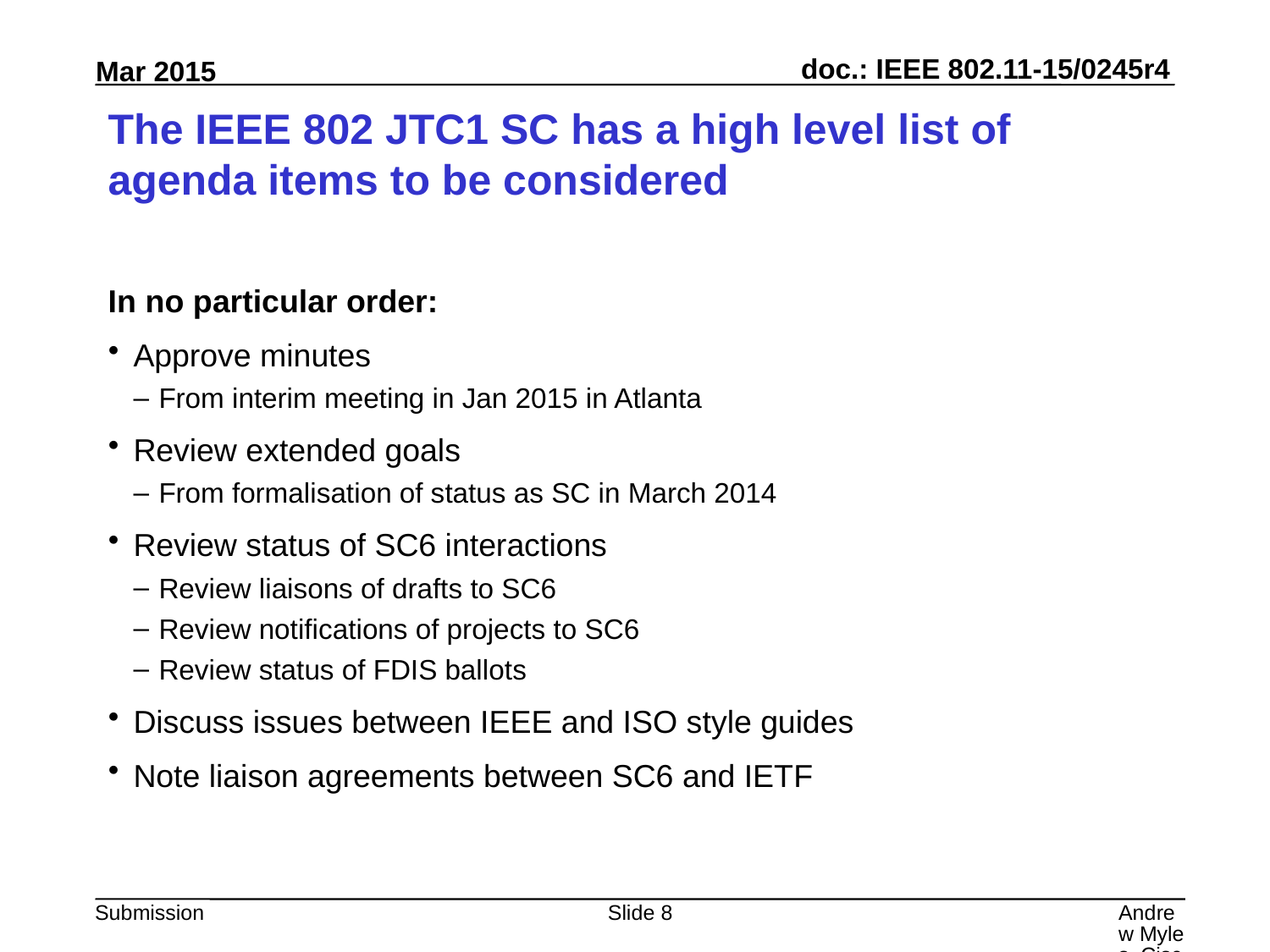

# The IEEE 802 JTC1 SC has a high level list of agenda items to be considered
In no particular order:
Approve minutes
From interim meeting in Jan 2015 in Atlanta
Review extended goals
From formalisation of status as SC in March 2014
Review status of SC6 interactions
Review liaisons of drafts to SC6
Review notifications of projects to SC6
Review status of FDIS ballots
Discuss issues between IEEE and ISO style guides
Note liaison agreements between SC6 and IETF

Slide 8
Andrew Myles, Cisco